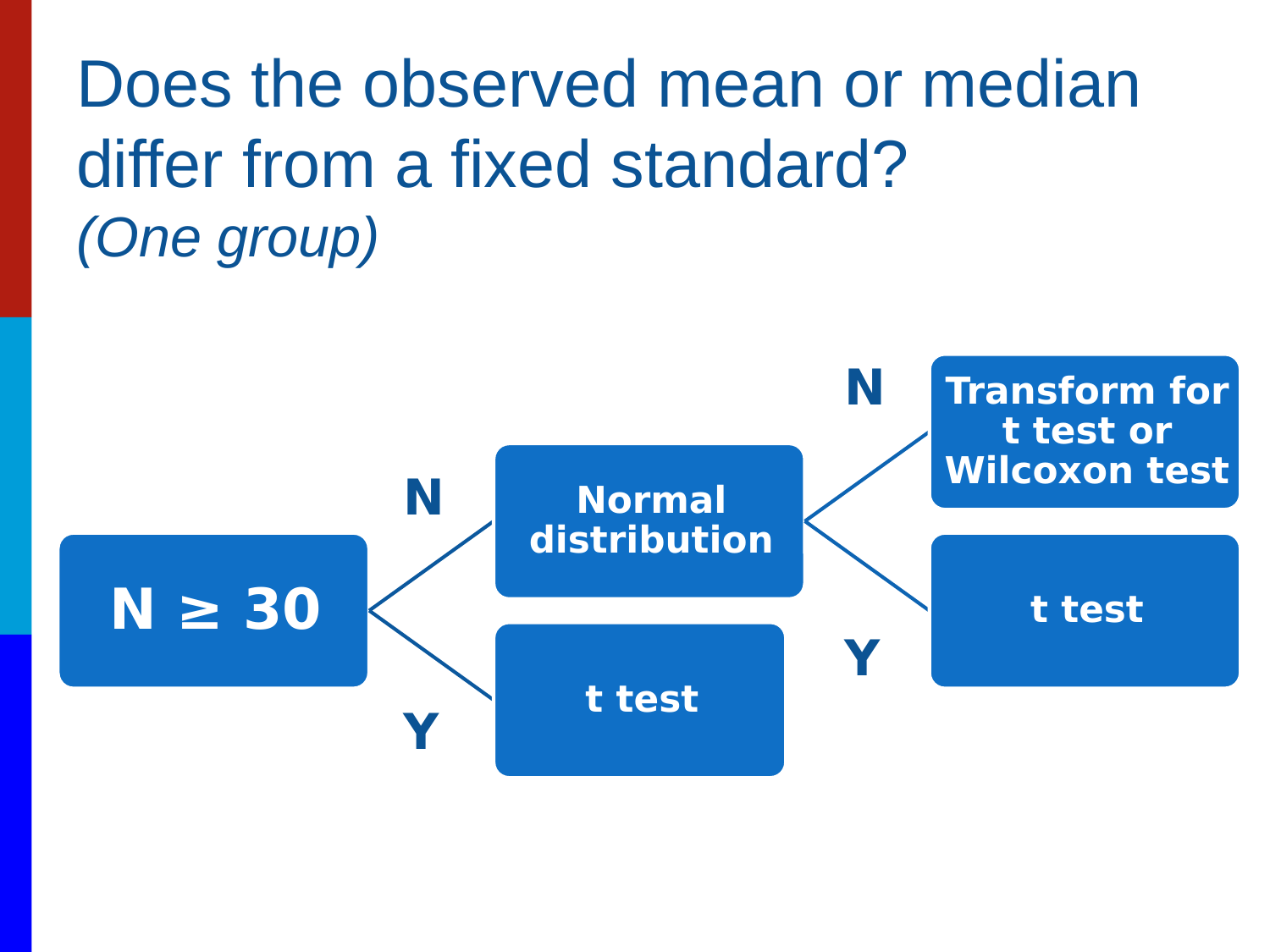

# Does the observed mean or median differ from a fixed standard? (One group)
N ≥ 30

Normal distribution

Transform for
t test or
Wilcoxon test

t test

t test
N
N
Y
Y